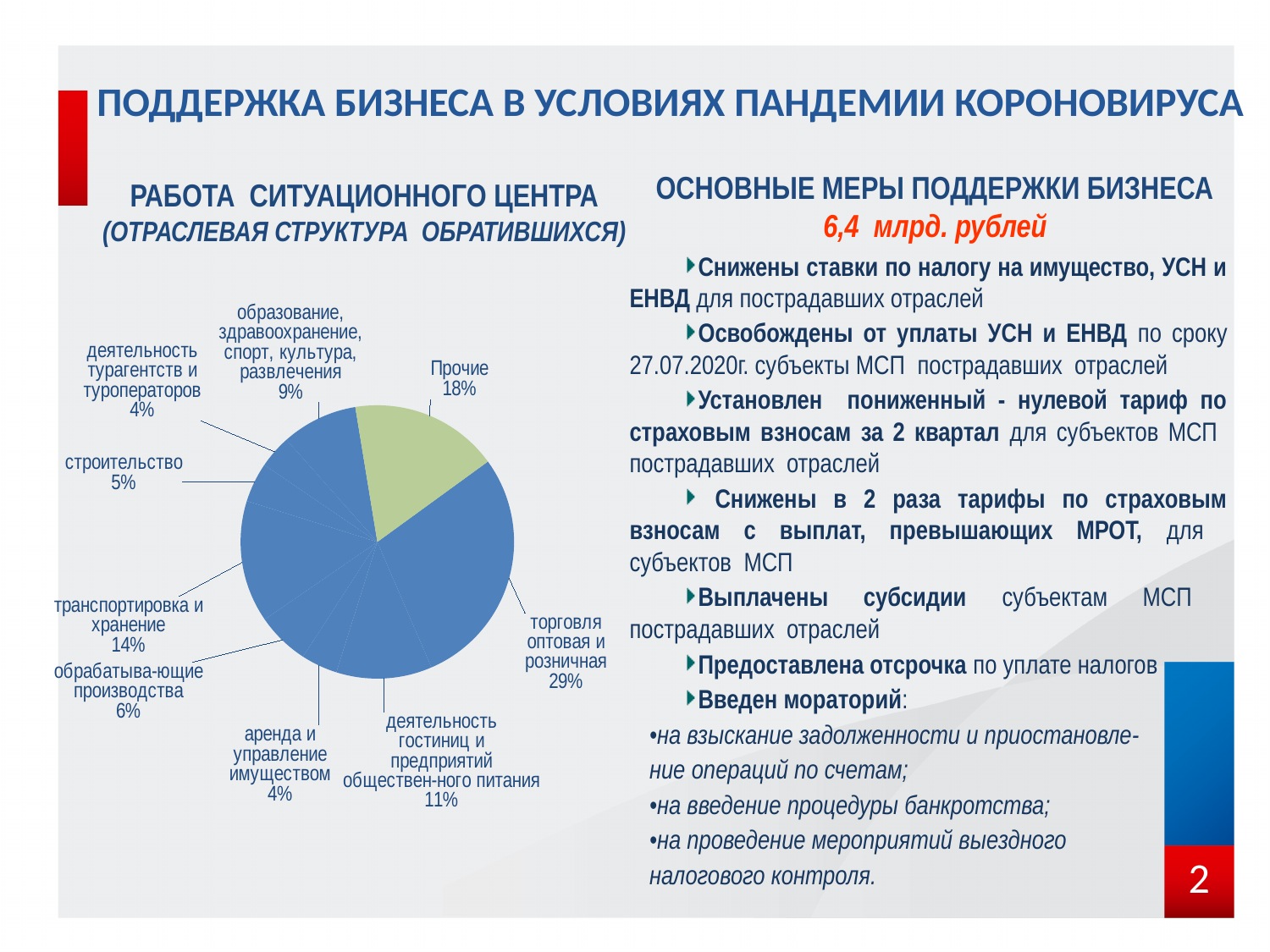

# ПОДДЕРЖКА БИЗНЕСА В УСЛОВИЯХ ПАНДЕМИИ КОРОНОВИРУСА
ОСНОВНЫЕ МЕРЫ ПОДДЕРЖКИ БИЗНЕСА  6,4  млрд. рублей
РАБОТА  СИТУАЦИОННОГО ЦЕНТРА
(ОТРАСЛЕВАЯ СТРУКТУРА  ОБРАТИВШИХСЯ)
Снижены ставки по налогу на имущество, УСН и ЕНВД для пострадавших отраслей
Освобождены от уплаты УСН и ЕНВД по сроку 27.07.2020г. субъекты МСП  пострадавших  отраслей
Установлен  пониженный - нулевой тариф по страховым взносам за 2 квартал для субъектов МСП  пострадавших  отраслей
 Снижены в 2 раза тарифы по страховым взносам с выплат, превышающих МРОТ, для  субъектов  МСП
Выплачены субсидии субъектам МСП  пострадавших  отраслей
Предоставлена отсрочка по уплате налогов
Введен мораторий:
•на взыскание задолженности и приостановле-
ние операций по счетам;
•на введение процедуры банкротства;
•на проведение мероприятий выездного
налогового контроля.

### Chart

| Category | Sales |
|---|---|
| торговля
оптовая и
розничная | 73.0 |
| деятельность
гостиниц и
предприятий
обществен-ного питания | 29.0 |
| аренда и
управление
имуществом | 11.0 |
| обрабатыва-ющие
производства | 16.0 |
| транспортировка и
хранение | 37.0 |
| строительство | 12.0 |
| деятельность
турагентств и
туроператоров | 10.0 |
| образование,
здравоохранение, спорт, культура,
развлечения | 23.0 |
| Прочие | 45.0 |
2